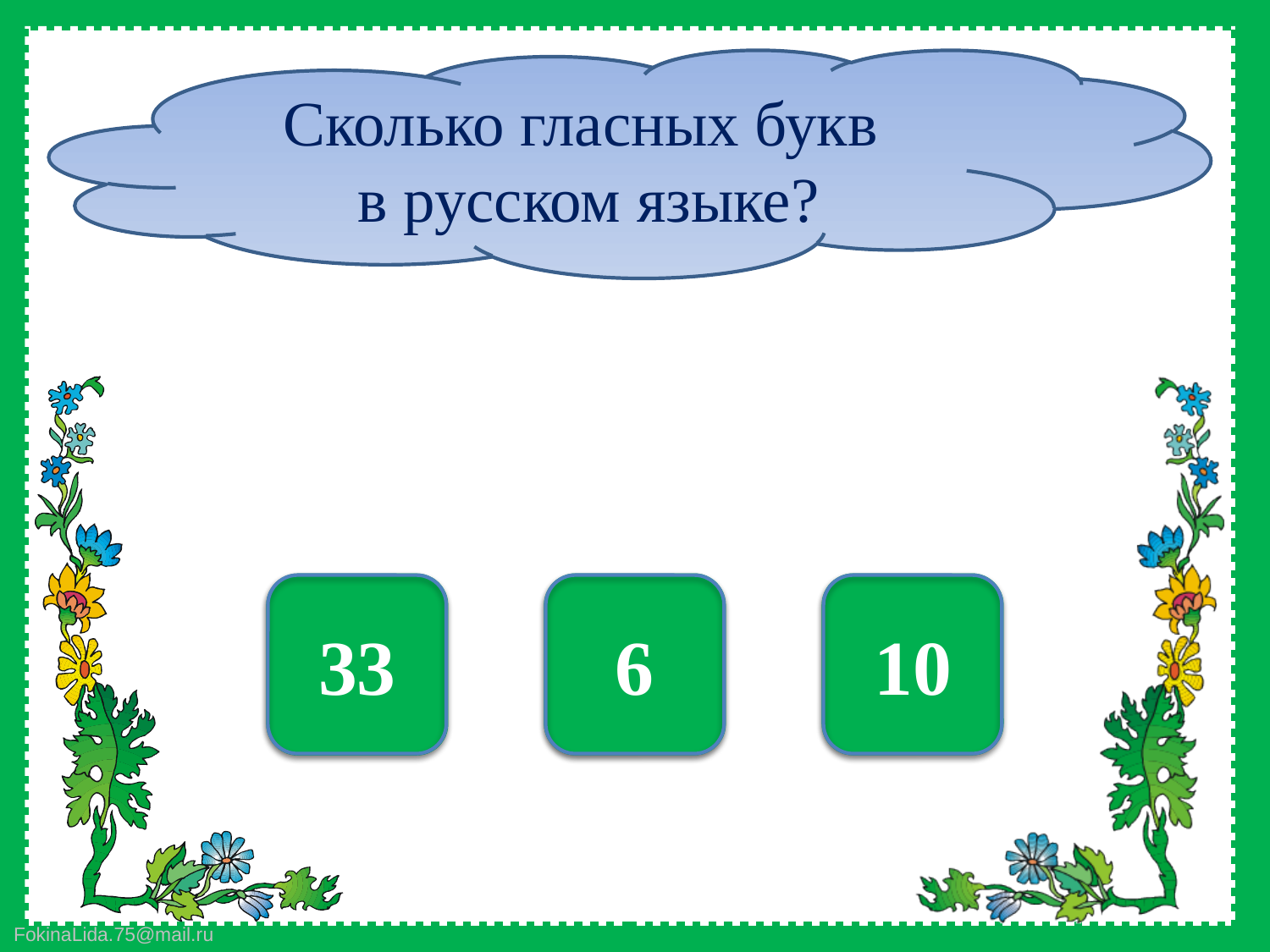

Сколько гласных букв
в русском языке?
нет
нет
6

да
10

33